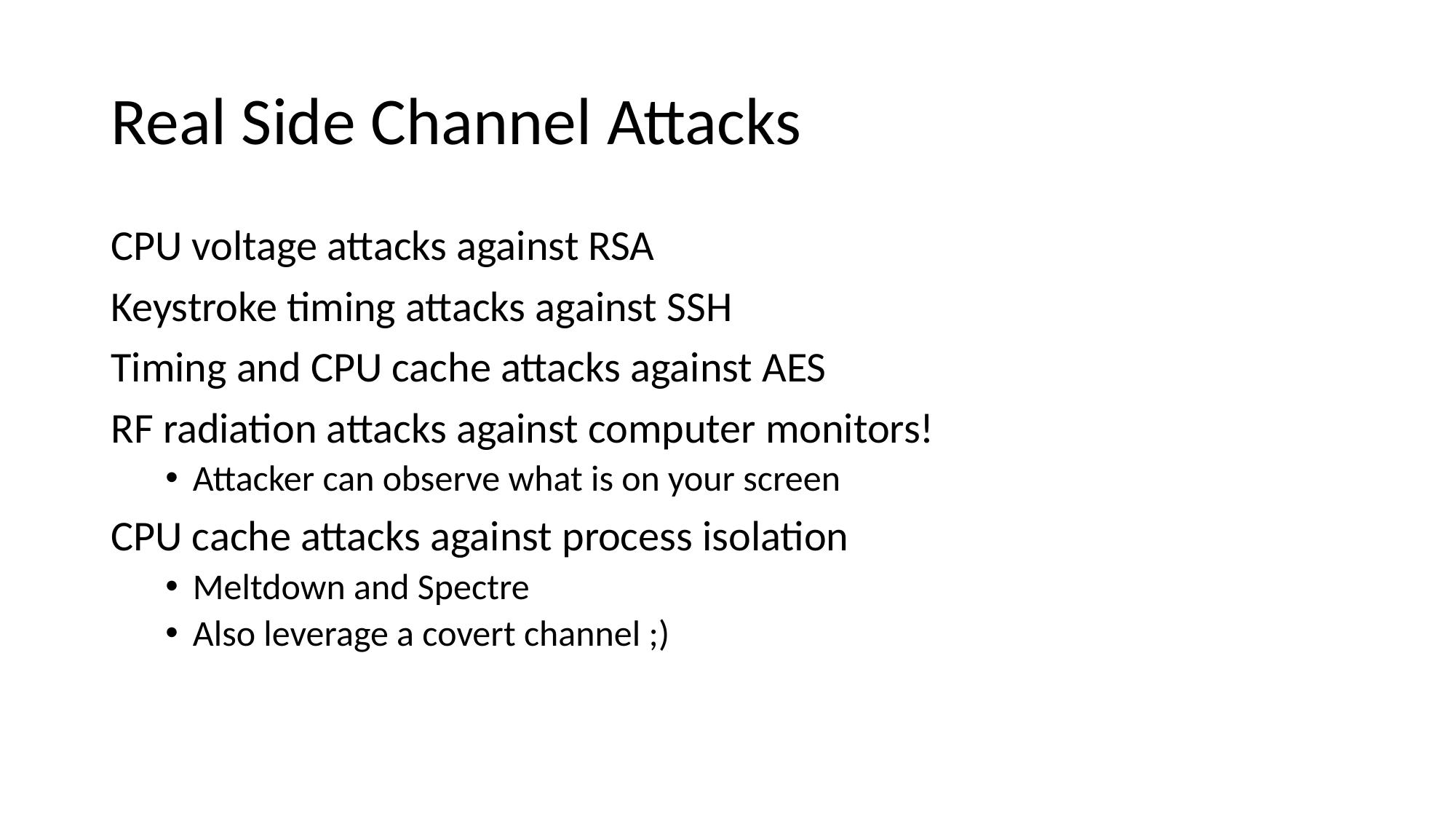

# Real Side Channel Attacks
CPU voltage attacks against RSA
Keystroke timing attacks against SSH
Timing and CPU cache attacks against AES
RF radiation attacks against computer monitors!
Attacker can observe what is on your screen
CPU cache attacks against process isolation
Meltdown and Spectre
Also leverage a covert channel ;)